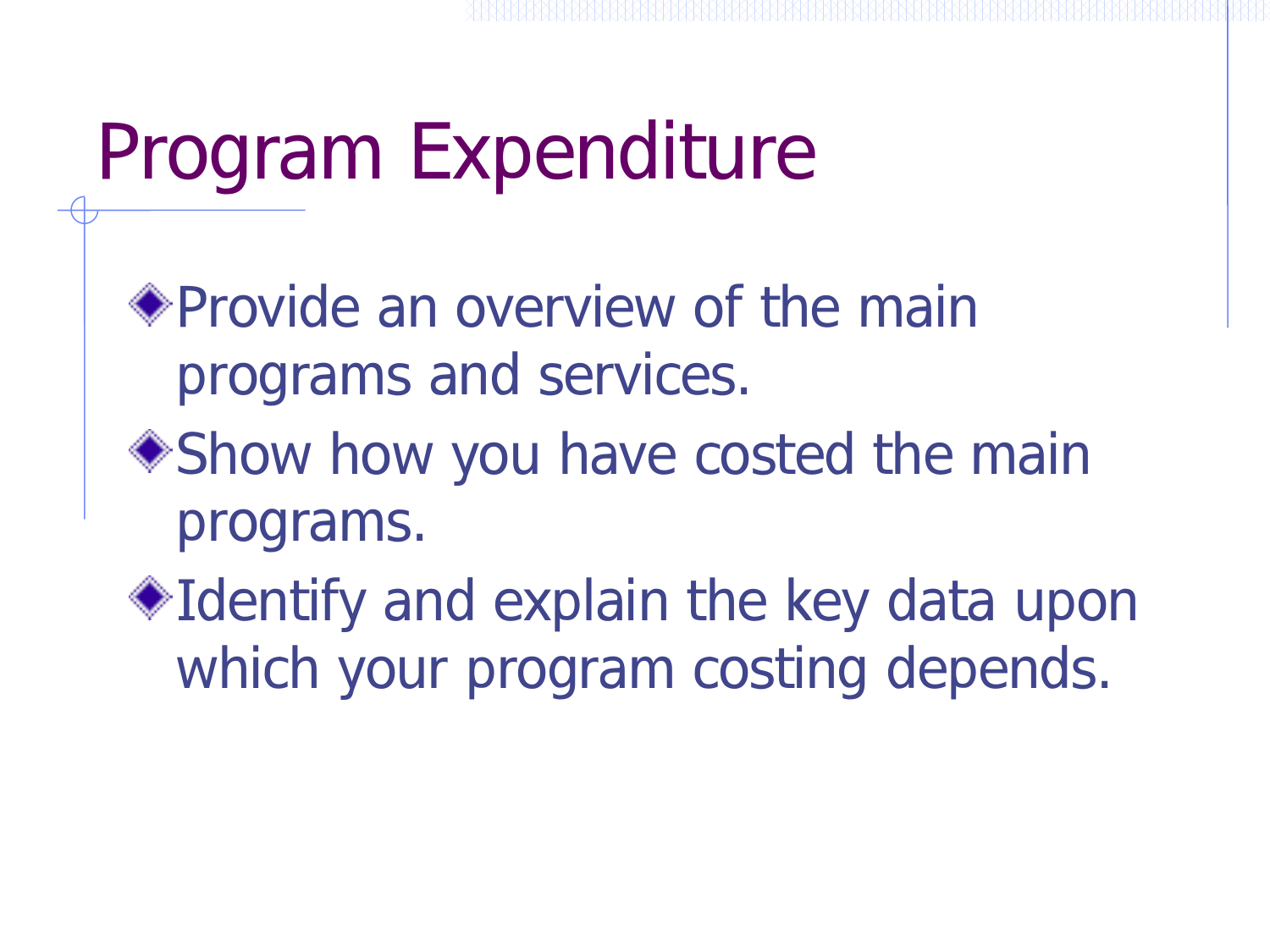

# Program Expenditure
Provide an overview of the main programs and services.
Show how you have costed the main programs.
Identify and explain the key data upon which your program costing depends.